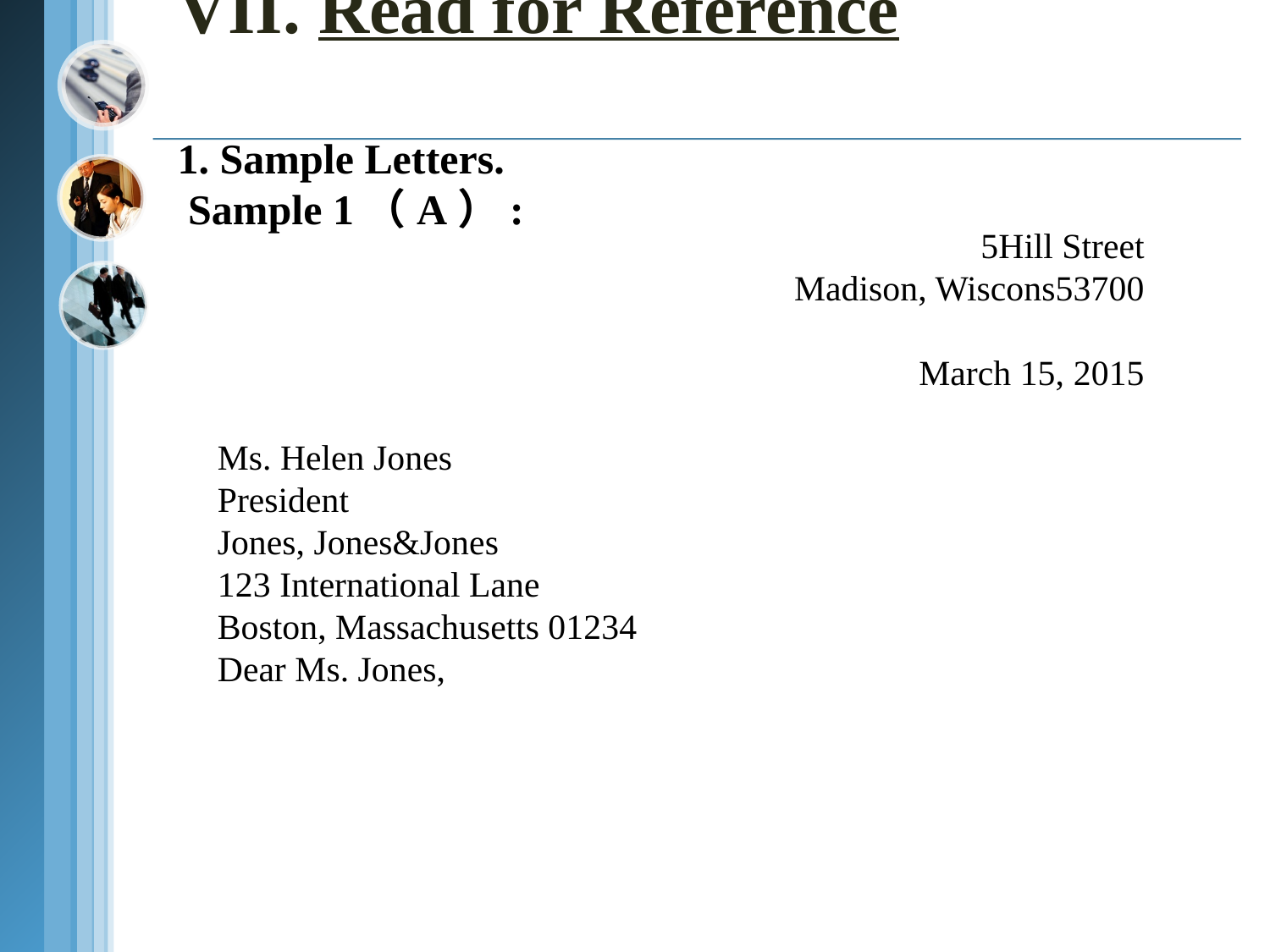

VII. Read for Reference
1. Sample Letters.
 Sample 1（A）:
     5Hill Street
Madison, Wiscons53700

March 15, 2015

Ms. Helen Jones
President
Jones, Jones&Jones
123 International Lane
Boston, Massachusetts 01234
Dear Ms. Jones,